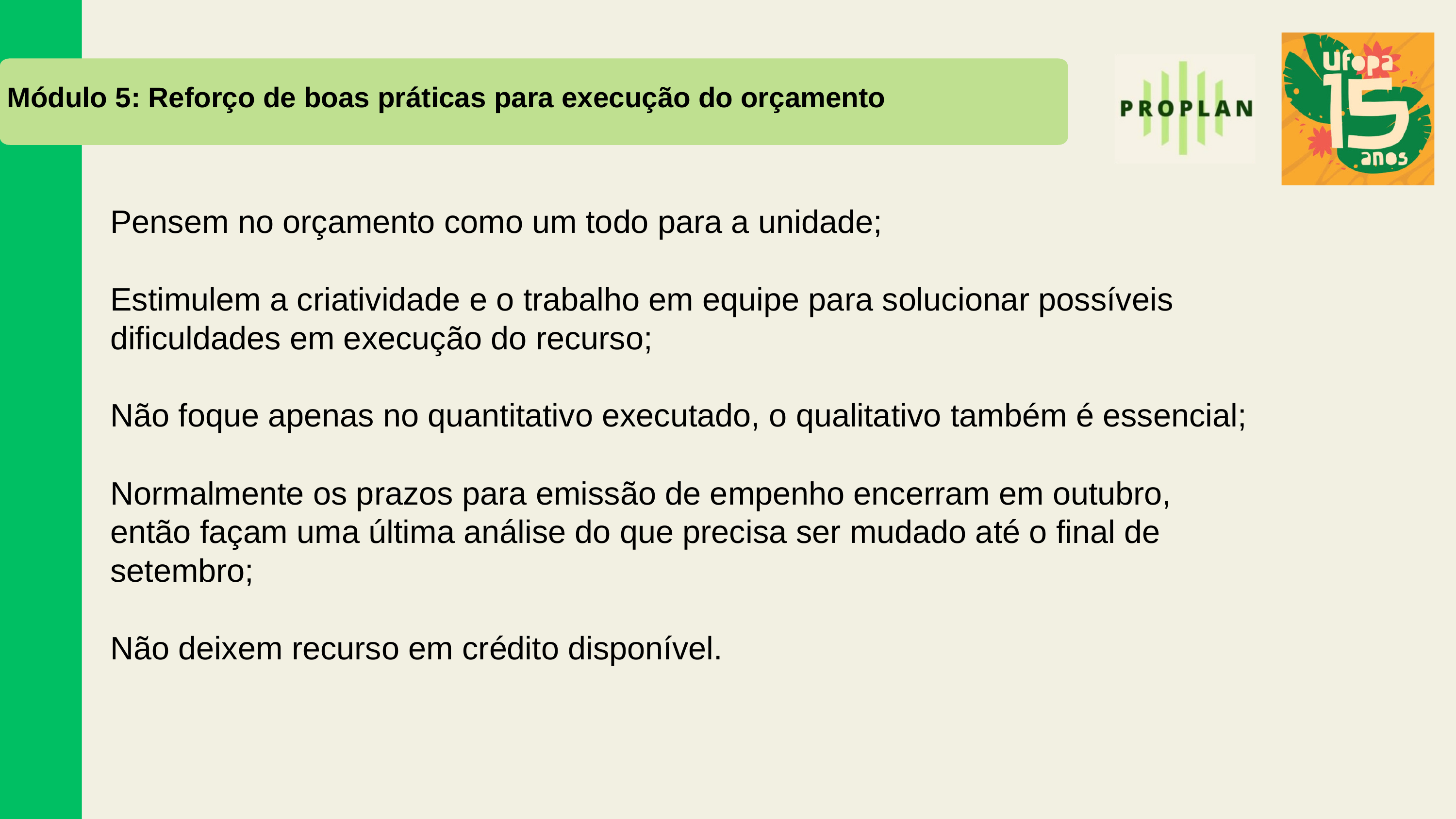

Módulo 5: Reforço de boas práticas para execução do orçamento
Pensem no orçamento como um todo para a unidade;

Estimulem a criatividade e o trabalho em equipe para solucionar possíveis dificuldades em execução do recurso;

Não foque apenas no quantitativo executado, o qualitativo também é essencial;

Normalmente os prazos para emissão de empenho encerram em outubro, então façam uma última análise do que precisa ser mudado até o final de setembro;

Não deixem recurso em crédito disponível.